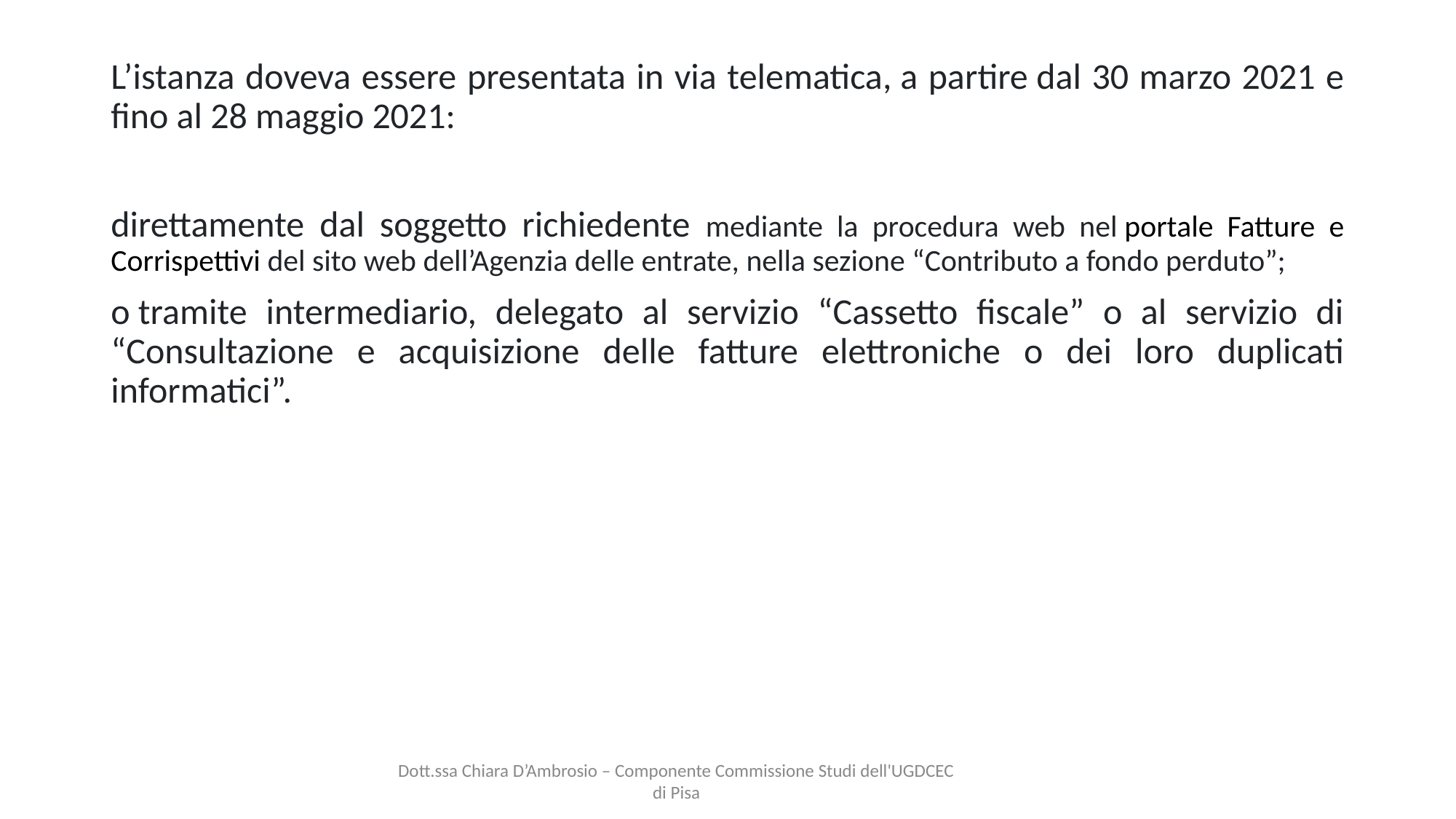

L’istanza doveva essere presentata in via telematica, a partire dal 30 marzo 2021 e fino al 28 maggio 2021:

direttamente dal soggetto richiedente mediante la procedura web nel portale Fatture e Corrispettivi del sito web dell’Agenzia delle entrate, nella sezione “Contributo a fondo perduto”;
o tramite intermediario, delegato al servizio “Cassetto fiscale” o al servizio di “Consultazione e acquisizione delle fatture elettroniche o dei loro duplicati informatici”.

Dott.ssa Chiara D’Ambrosio – Componente Commissione Studi dell'UGDCEC di Pisa